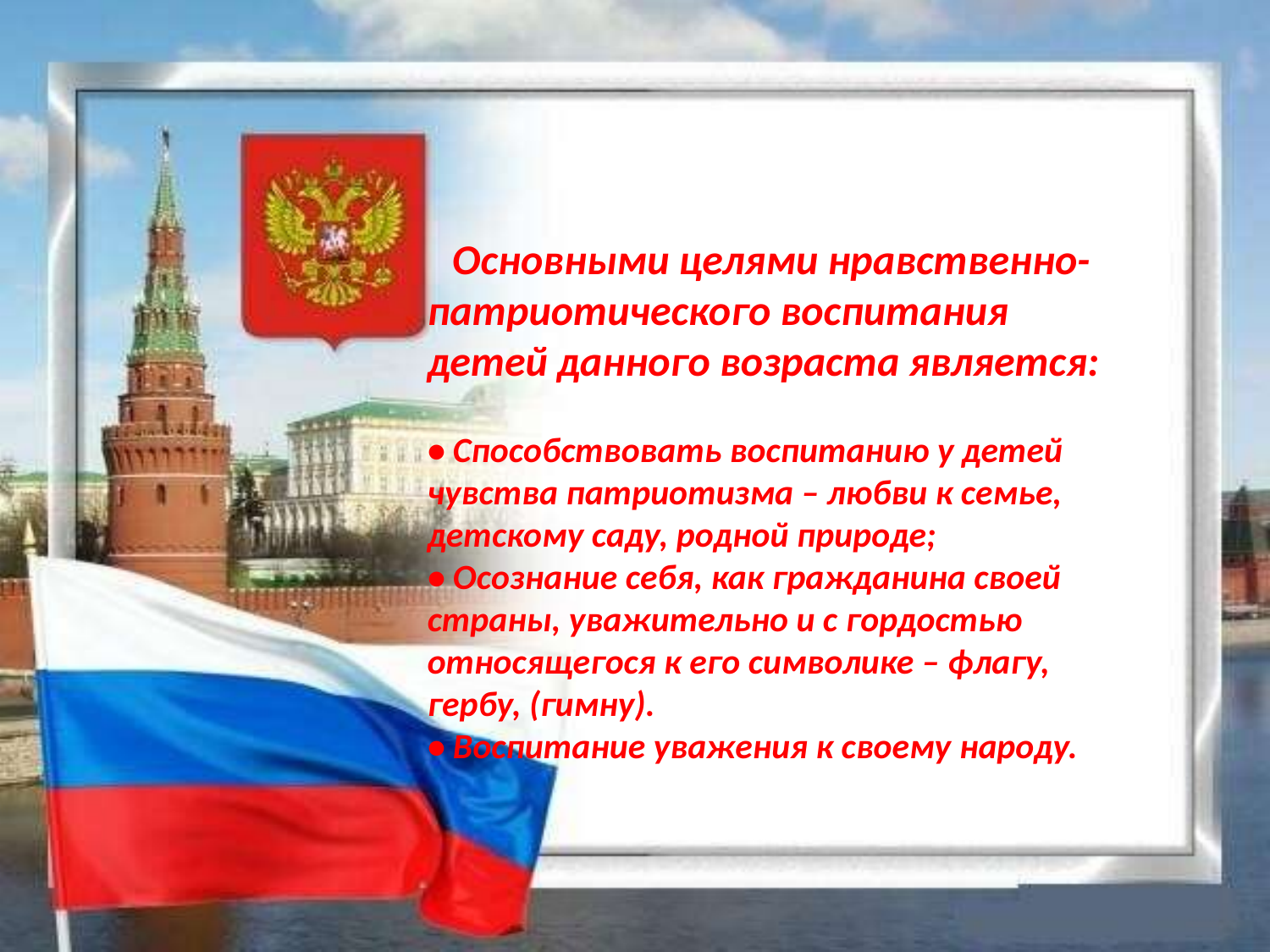

Основными целями нравственно-патриотического воспитания детей данного возраста является:
• Способствовать воспитанию у детей чувства патриотизма – любви к семье, детскому саду, родной природе;
• Осознание себя, как гражданина своей страны, уважительно и с гордостью относящегося к его символике – флагу, гербу, (гимну).
• Воспитание уважения к своему народу.